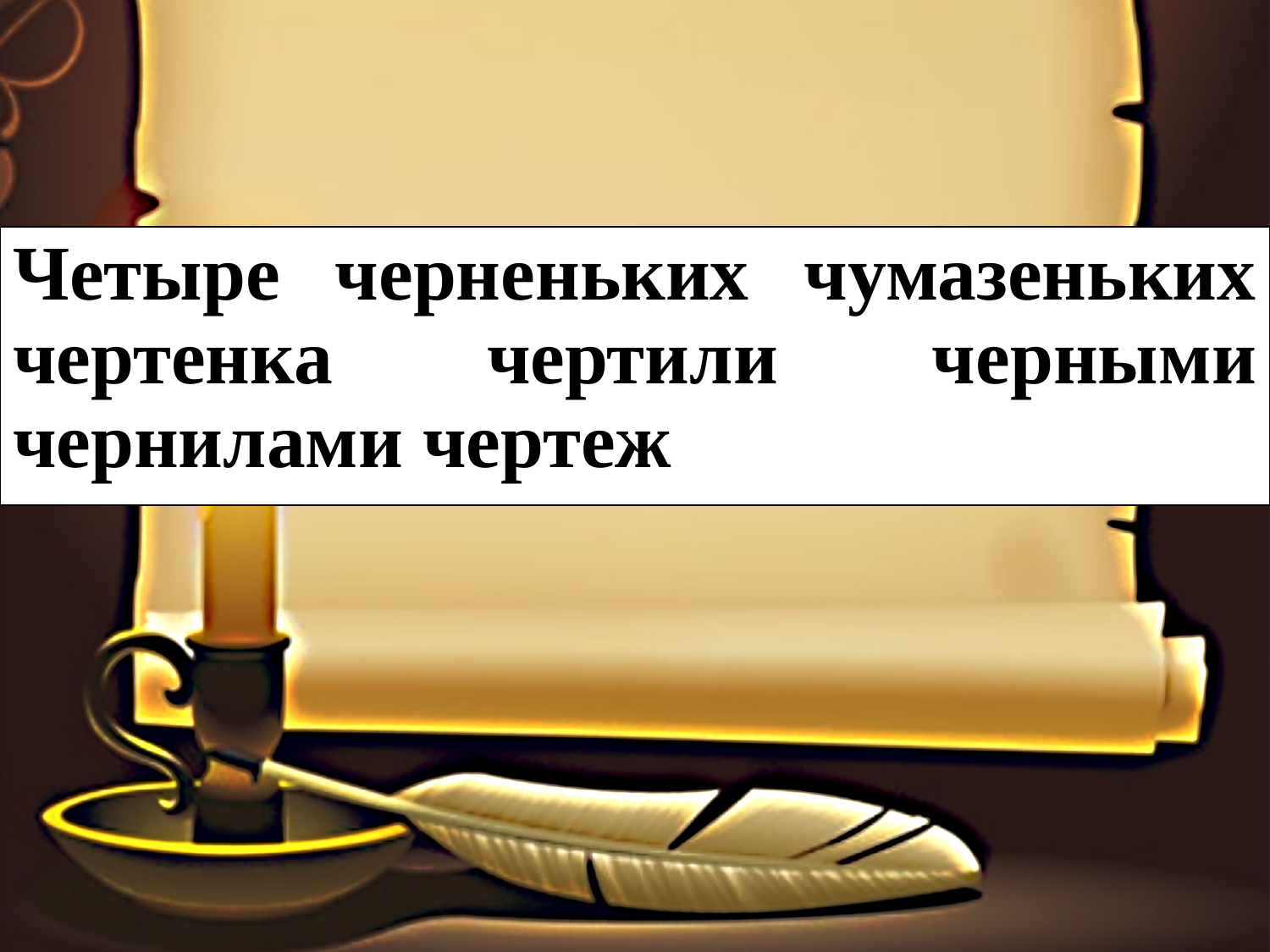

Четыре черненьких чумазеньких чертенка чертили черными чернилами чертеж